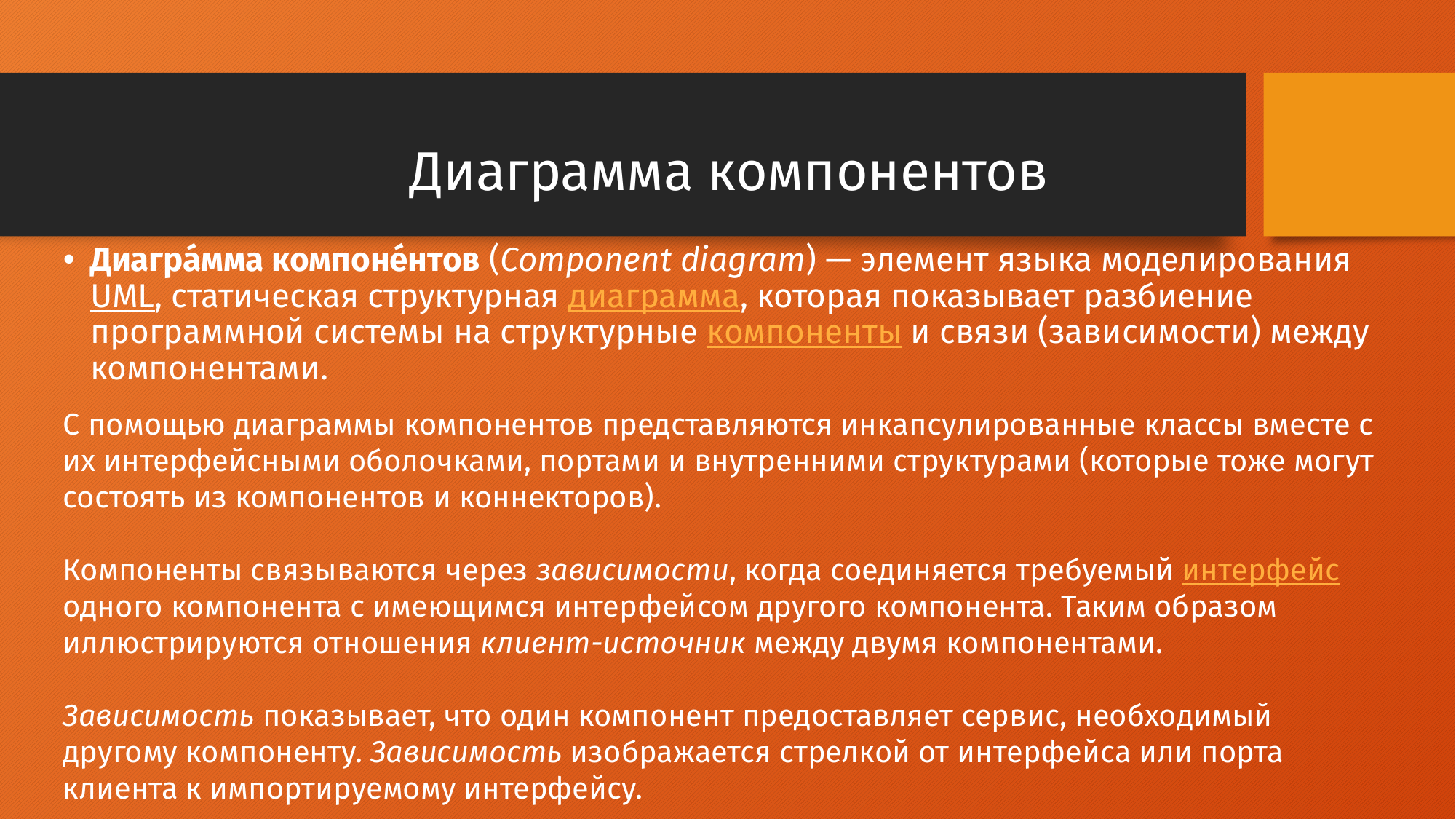

Диаграмма компонентов
Диагра́мма компоне́нтов (Component diagram) — элемент языка моделирования UML, статическая структурная диаграмма, которая показывает разбиение программной системы на структурные компоненты и связи (зависимости) между компонентами.
С помощью диаграммы компонентов представляются инкапсулированные классы вместе с их интерфейсными оболочками, портами и внутренними структурами (которые тоже могут состоять из компонентов и коннекторов).

Компоненты связываются через зависимости, когда соединяется требуемый интерфейс одного компонента с имеющимся интерфейсом другого компонента. Таким образом иллюстрируются отношения клиент-источник между двумя компонентами.

Зависимость показывает, что один компонент предоставляет сервис, необходимый другому компоненту. Зависимость изображается стрелкой от интерфейса или порта клиента к импортируемому интерфейсу.